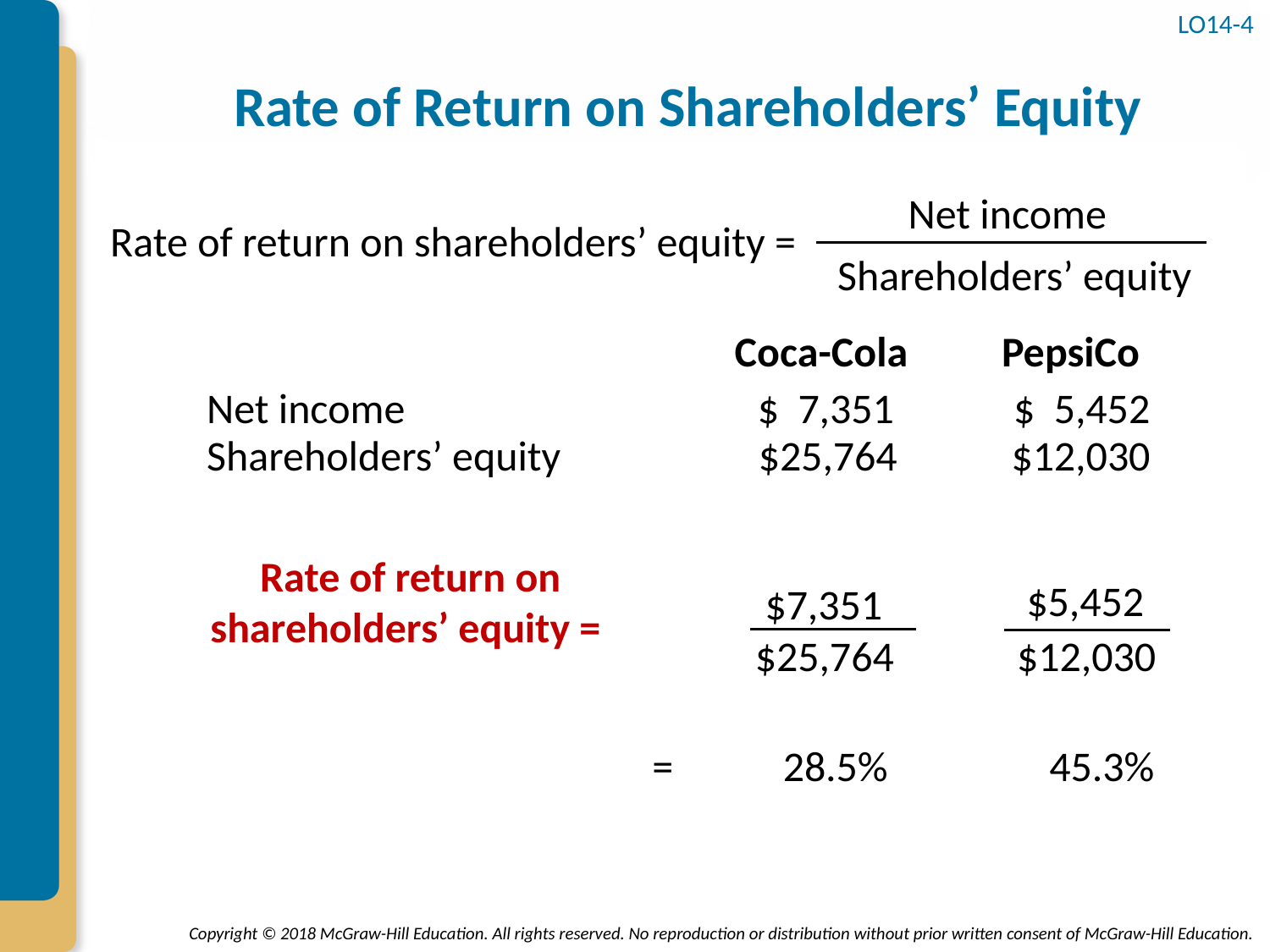

# Rate of Return on Shareholders’ Equity
LO14-4
Net income
Rate of return on shareholders’ equity =
Shareholders’ equity
Coca-Cola
PepsiCo
Net income
$  7,351
$  5,452
Shareholders’ equity
$25,764
$12,030
Rate of return on shareholders’ equity =
$5,452
$7,351
$25,764
$12,030
=
28.5%
45.3%